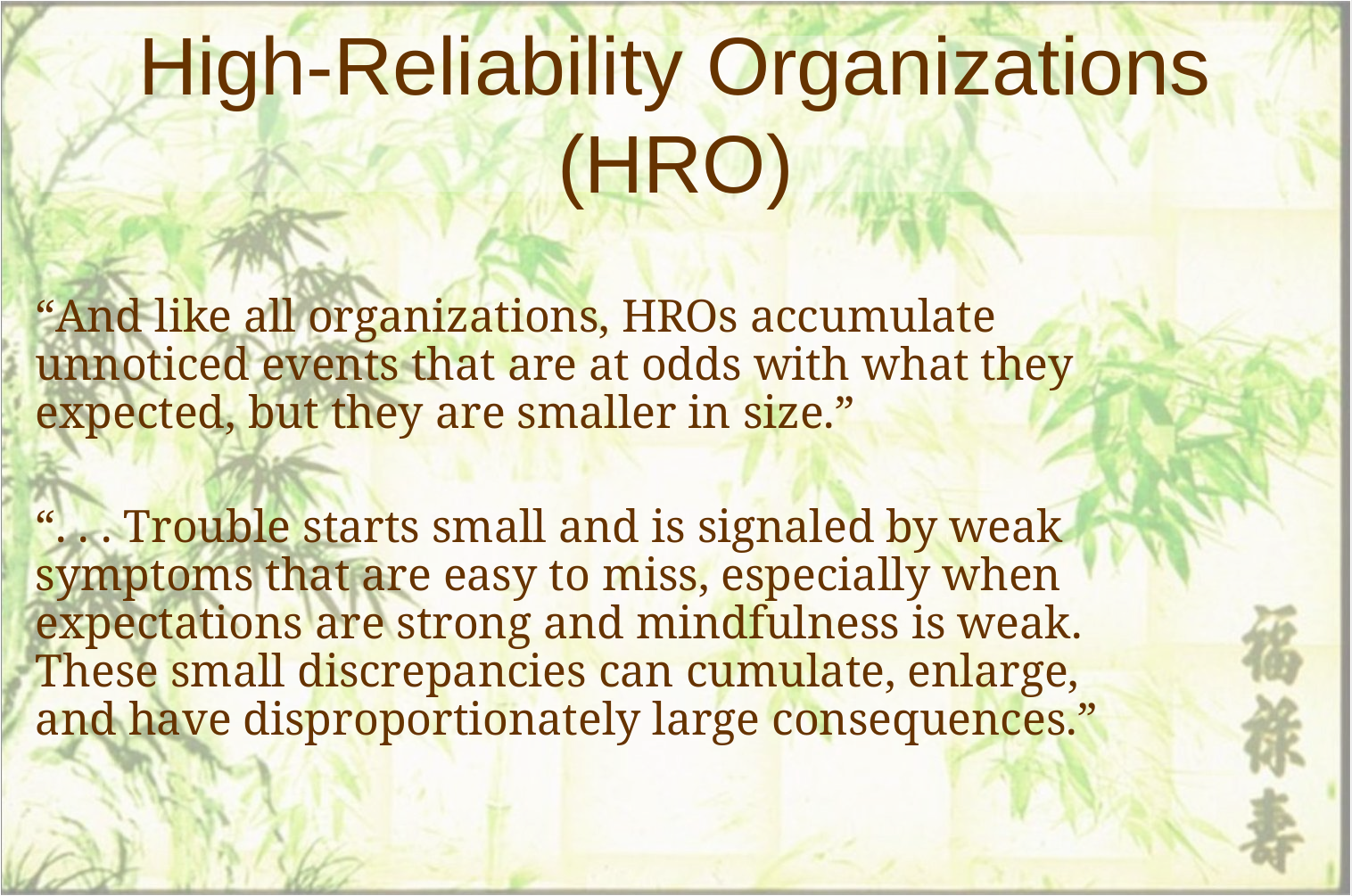

# High-Reliability Organizations (HRO)
“And like all organizations, HROs accumulate unnoticed events that are at odds with what they expected, but they are smaller in size.”

“. . . Trouble starts small and is signaled by weak symptoms that are easy to miss, especially when expectations are strong and mindfulness is weak.  These small discrepancies can cumulate, enlarge, and have disproportionately large consequences.”